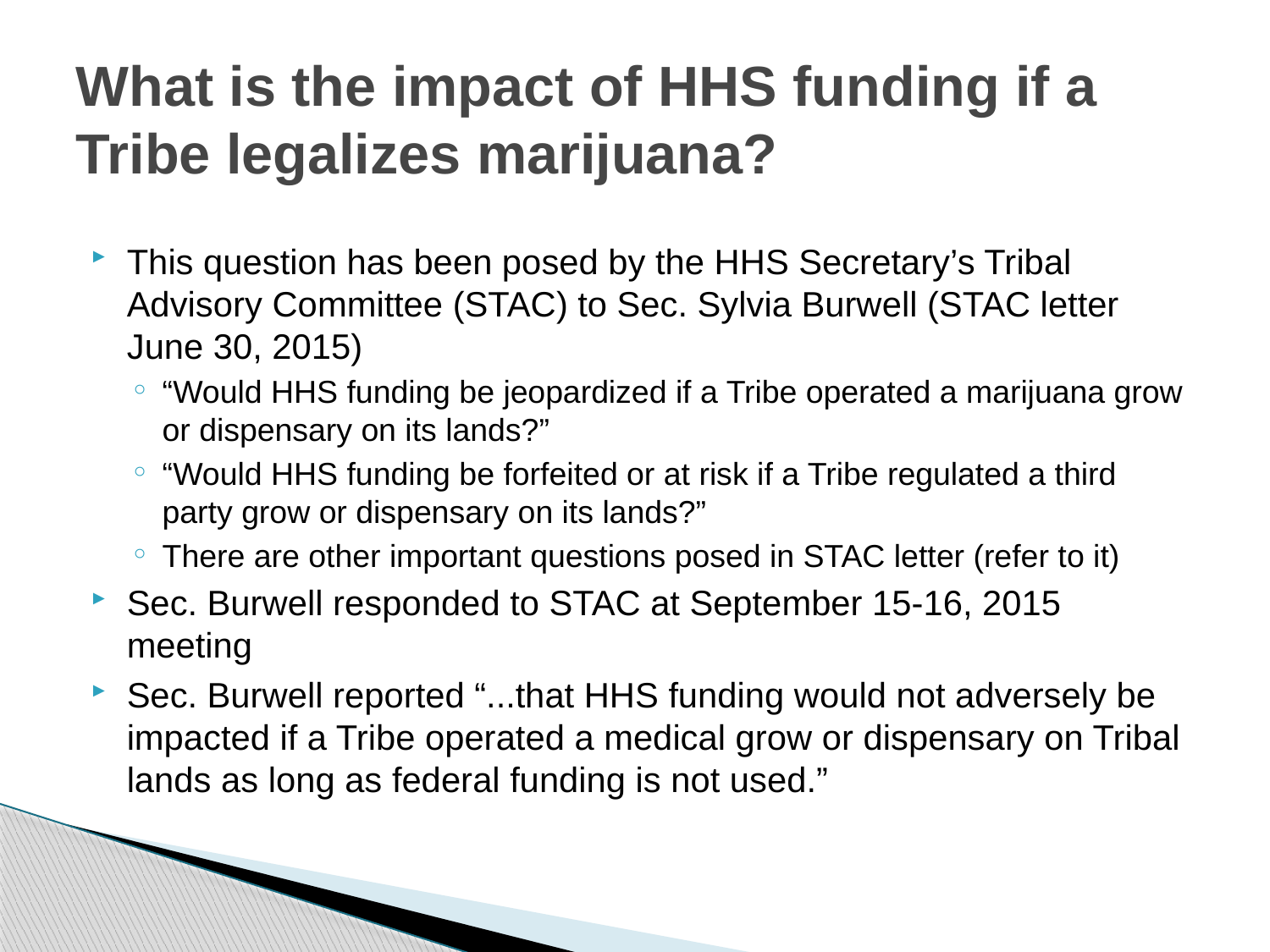

# What is the impact of HHS funding if a Tribe legalizes marijuana?
This question has been posed by the HHS Secretary’s Tribal Advisory Committee (STAC) to Sec. Sylvia Burwell (STAC letter June 30, 2015)
“Would HHS funding be jeopardized if a Tribe operated a marijuana grow or dispensary on its lands?”
“Would HHS funding be forfeited or at risk if a Tribe regulated a third party grow or dispensary on its lands?”
There are other important questions posed in STAC letter (refer to it)
Sec. Burwell responded to STAC at September 15-16, 2015 meeting
Sec. Burwell reported “...that HHS funding would not adversely be impacted if a Tribe operated a medical grow or dispensary on Tribal lands as long as federal funding is not used.”